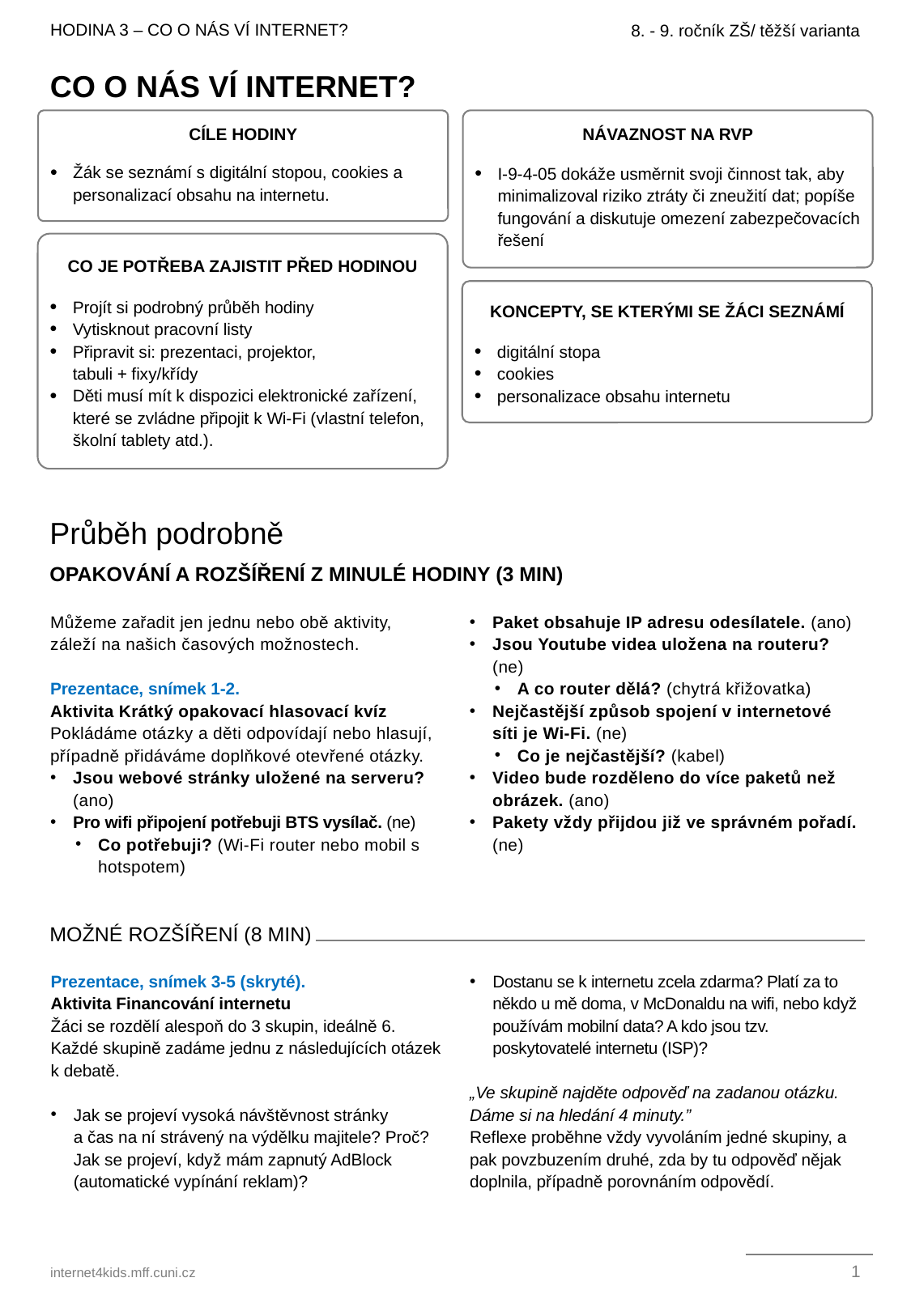

HODINA 3 – CO O NÁS VÍ INTERNET?
8. - 9. ročník ZŠ/ těžší varianta
CO O NÁS VÍ INTERNET?
CÍLE HODINY
NÁVAZNOST NA RVP

Žák se seznámí s digitální stopou, cookies a personalizací obsahu na internetu.
I-9-4-05 dokáže usměrnit svoji činnost tak, aby minimalizoval riziko ztráty či zneužití dat; popíše fungování a diskutuje omezení zabezpečovacích řešení

CO JE POTŘEBA ZAJISTIT PŘED HODINOU

KONCEPTY, SE KTERÝMI SE ŽÁCI SEZNÁMÍ
Projít si podrobný průběh hodiny
Vytisknout pracovní listy
Připravit si: prezentaci, projektor,
tabuli + fixy/křídy
Děti musí mít k dispozici elektronické zařízení, které se zvládne připojit k Wi-Fi (vlastní telefon, školní tablety atd.).
digitální stopa
cookies
personalizace obsahu internetu
Průběh podrobně
Opakování a rozšíření z minulé hodiny (3 MIN)
Můžeme zařadit jen jednu nebo obě aktivity, záleží na našich časových možnostech.

Prezentace, snímek 1-2.
Aktivita Krátký opakovací hlasovací kvíz
Pokládáme otázky a děti odpovídají nebo hlasují, případně přidáváme doplňkové otevřené otázky.
Jsou webové stránky uložené na serveru? (ano)
Pro wifi připojení potřebuji BTS vysílač. (ne)
Co potřebuji? (Wi-Fi router nebo mobil s hotspotem)
Paket obsahuje IP adresu odesílatele. (ano)
Jsou Youtube videa uložena na routeru? (ne)
A co router dělá? (chytrá křižovatka)
Nejčastější způsob spojení v internetové síti je Wi-Fi. (ne)
Co je nejčastější? (kabel)
Video bude rozděleno do více paketů než obrázek. (ano)
Pakety vždy přijdou již ve správném pořadí. (ne)
Možné rozšíření (8 MIN)
Prezentace, snímek 3-5 (skryté).
Aktivita Financování internetu
Žáci se rozdělí alespoň do 3 skupin, ideálně 6. Každé skupině zadáme jednu z následujících otázek k debatě.

Jak se projeví vysoká návštěvnost stránky
a čas na ní strávený na výdělku majitele? Proč? Jak se projeví, když mám zapnutý AdBlock (automatické vypínání reklam)?
Dostanu se k internetu zcela zdarma? Platí za to někdo u mě doma, v McDonaldu na wifi, nebo když používám mobilní data? A kdo jsou tzv. poskytovatelé internetu (ISP)?

„Ve skupině najděte odpověď na zadanou otázku. Dáme si na hledání 4 minuty.”
Reflexe proběhne vždy vyvoláním jedné skupiny, a pak povzbuzením druhé, zda by tu odpověď nějak doplnila, případně porovnáním odpovědí.
1
internet4kids.mff.cuni.cz